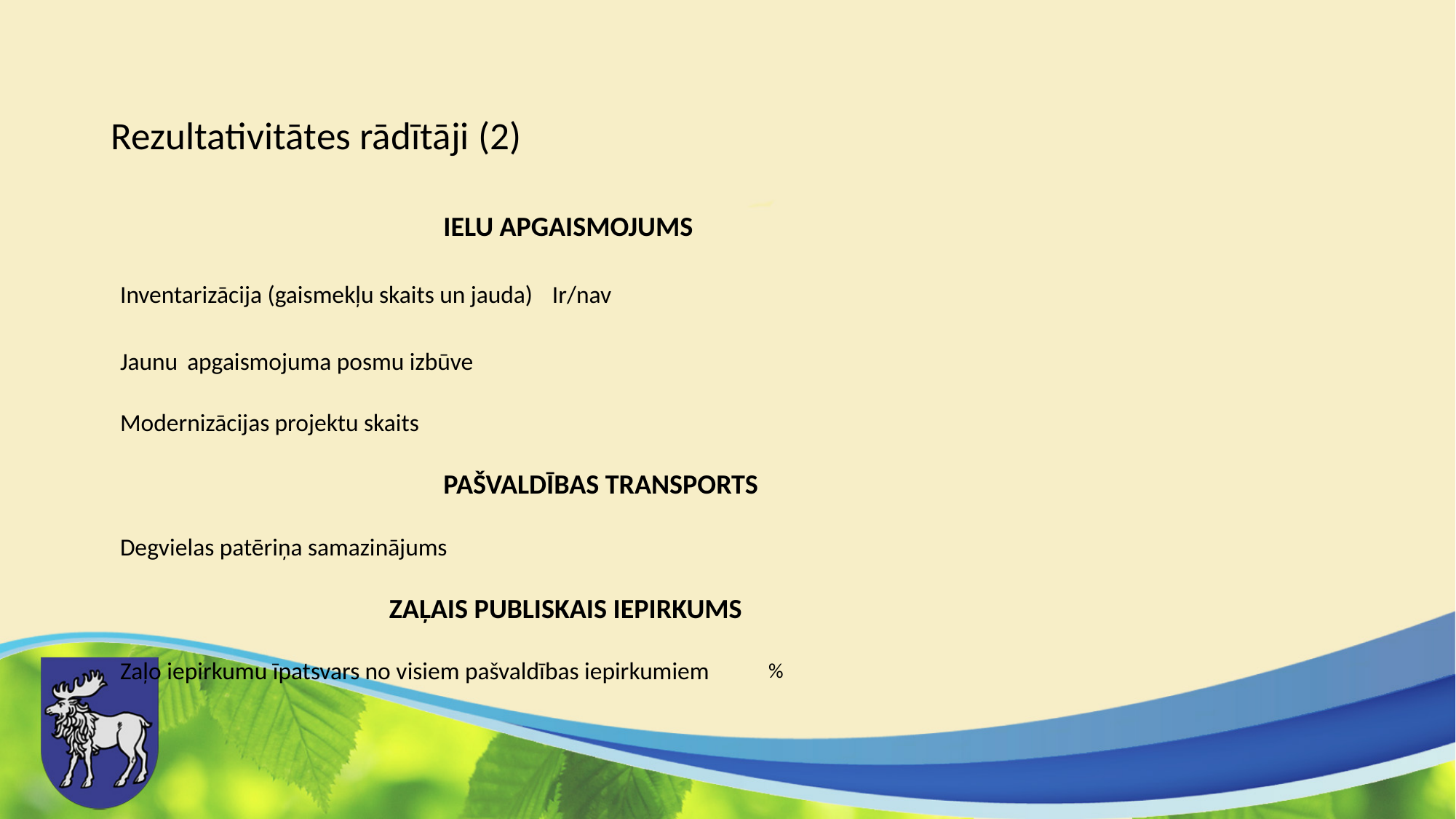

# Rezultativitātes rādītāji (2)
IELU APGAISMOJUMS
Inventarizācija (gaismekļu skaits un jauda)		Ir/nav
Jaunu apgaismojuma posmu izbūve
Modernizācijas projektu skaits
PAŠVALDĪBAS TRANSPORTS
Degvielas patēriņa samazinājums
ZAĻAIS PUBLISKAIS IEPIRKUMS
Zaļo iepirkumu īpatsvars no visiem pašvaldības iepirkumiem 		%